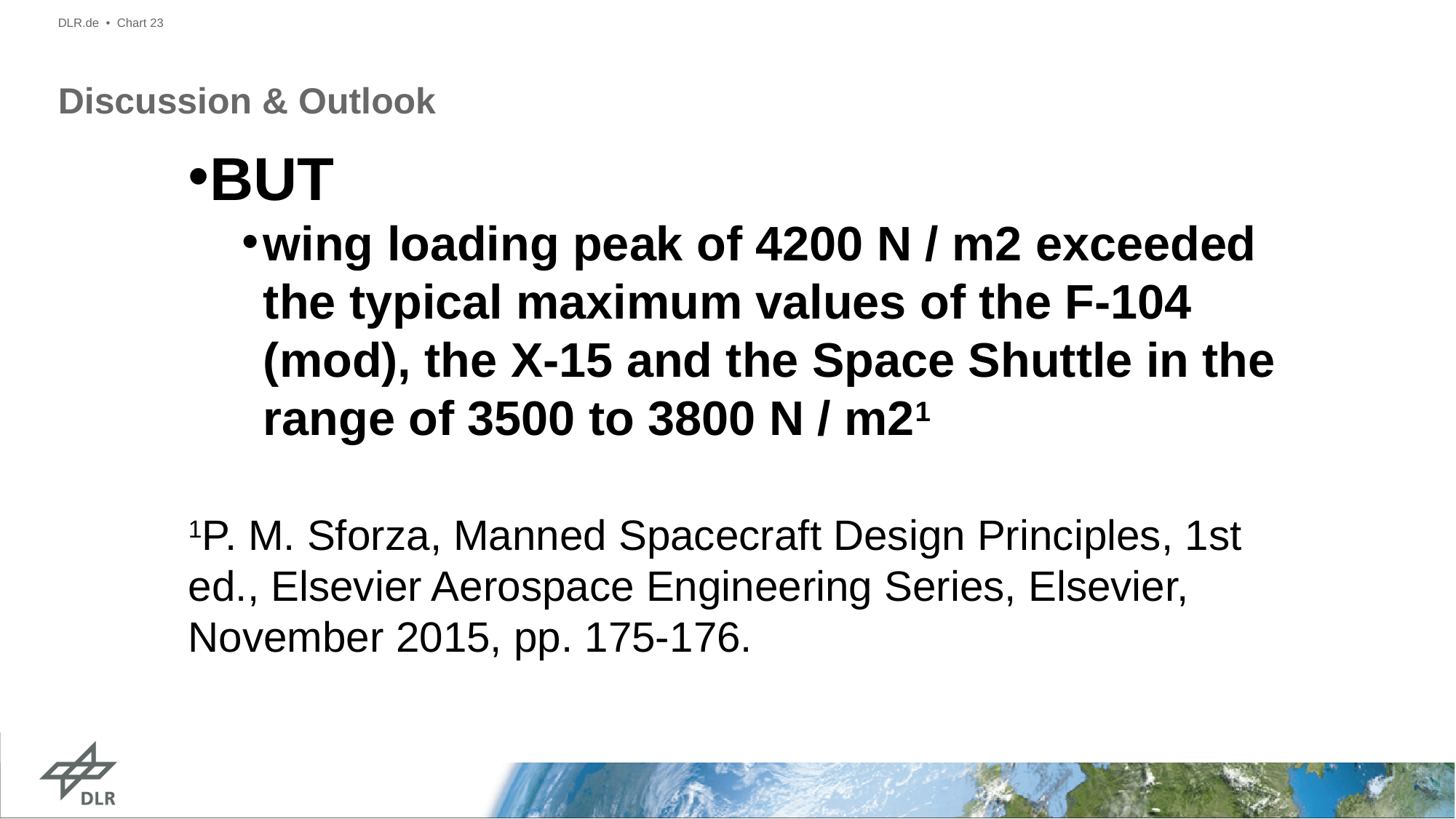

DLR.de  •  Chart 23
# Discussion & Outlook
BUT
wing loading peak of 4200 N / m2 exceeded the typical maximum values of the F-104 (mod), the X-15 and the Space Shuttle in the range of 3500 to 3800 N / m21

1P. M. Sforza, Manned Spacecraft Design Principles, 1st ed., Elsevier Aerospace Engineering Series, Elsevier, November 2015, pp. 175-176.